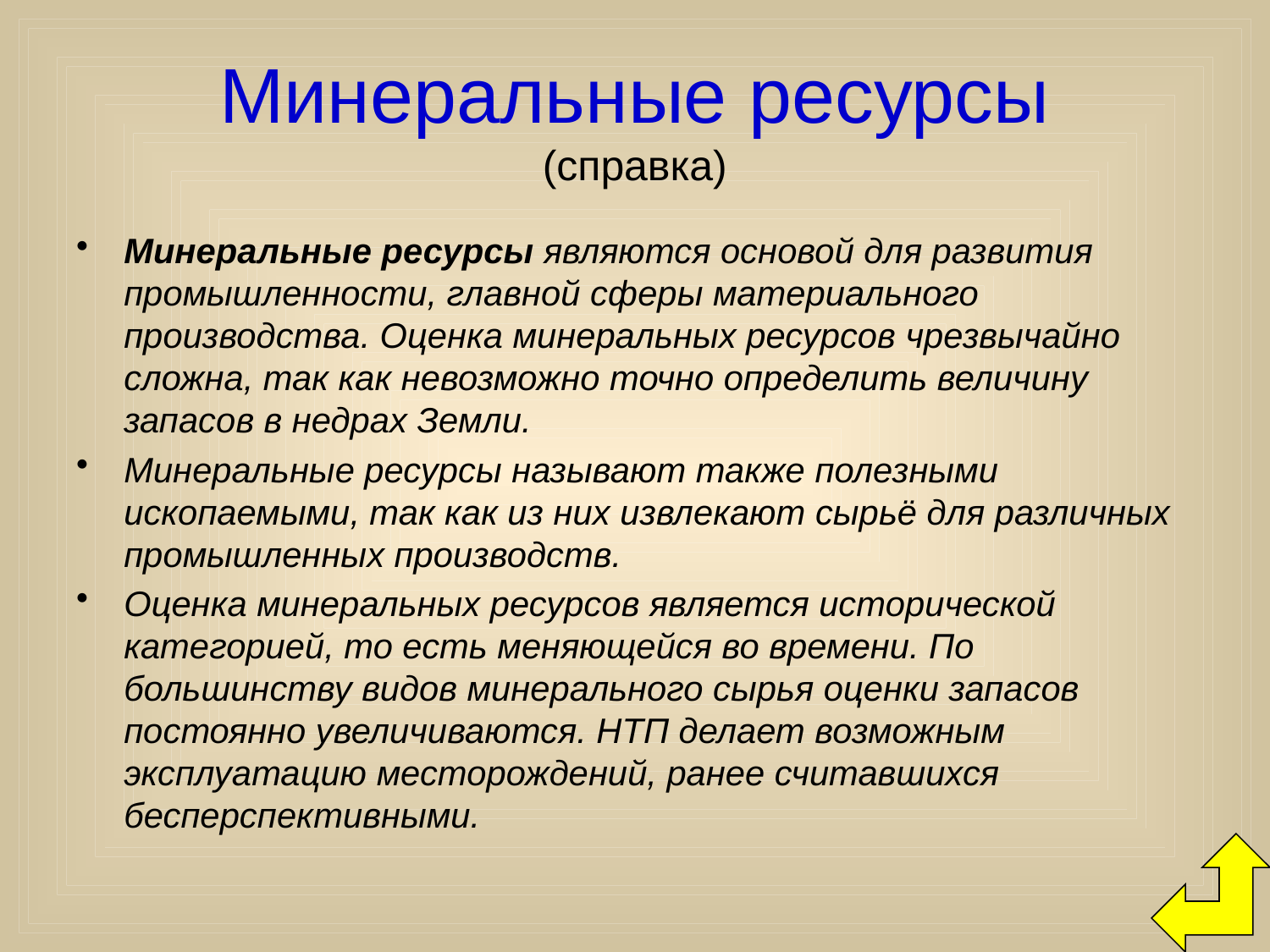

# Минеральные ресурсы (справка)
Минеральные ресурсы являются основой для развития промышленности, главной сферы материального производства. Оценка минеральных ресурсов чрезвычайно сложна, так как невозможно точно определить величину запасов в недрах Земли.
Минеральные ресурсы называют также полезными ископаемыми, так как из них извлекают сырьё для различных промышленных производств.
Оценка минеральных ресурсов является исторической категорией, то есть меняющейся во времени. По большинству видов минерального сырья оценки запасов постоянно увеличиваются. НТП делает возможным эксплуатацию месторождений, ранее считавшихся бесперспективными.